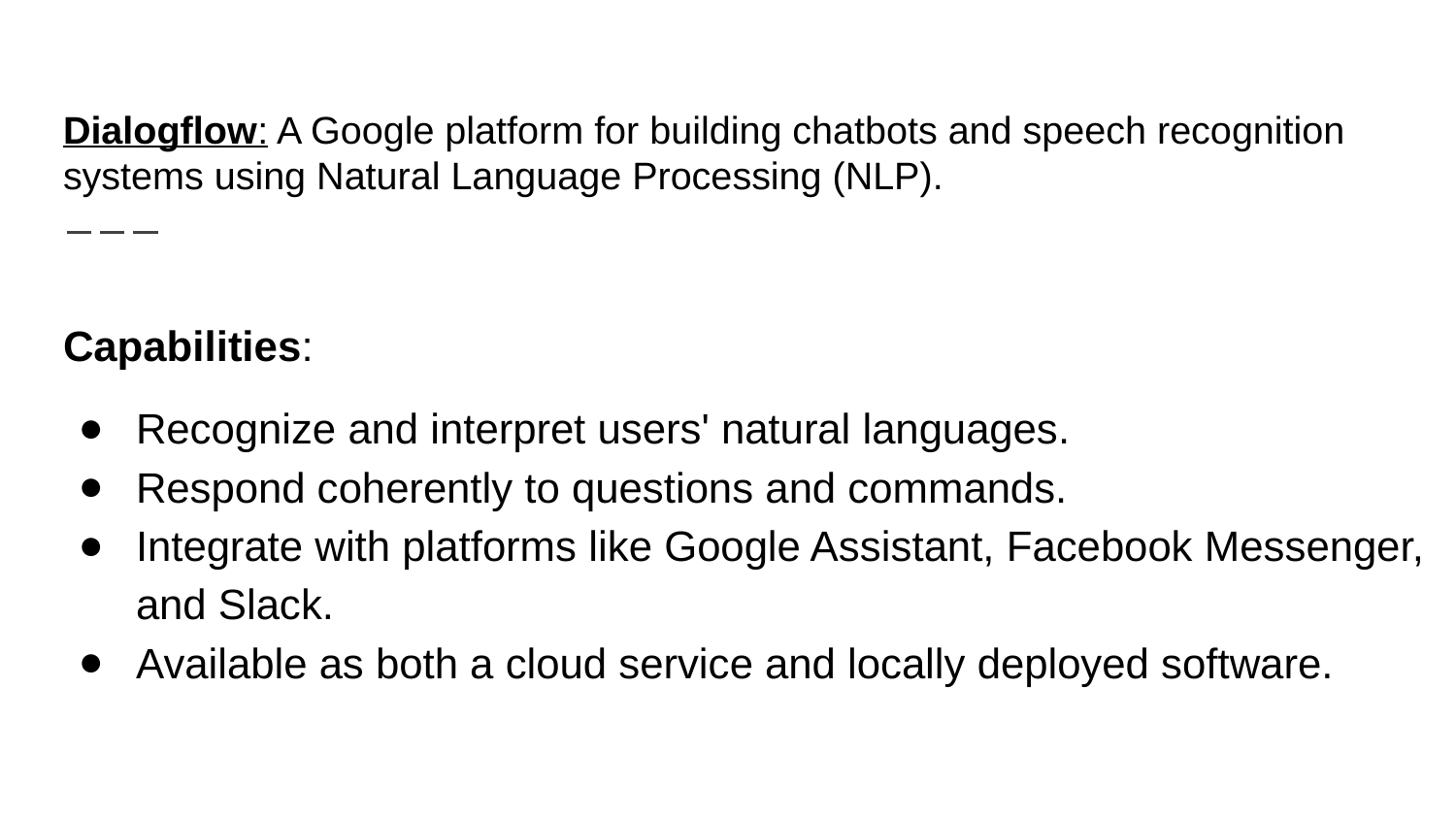

# Dialogflow: A Google platform for building chatbots and speech recognition systems using Natural Language Processing (NLP).
Capabilities:
Recognize and interpret users' natural languages.
Respond coherently to questions and commands.
Integrate with platforms like Google Assistant, Facebook Messenger, and Slack.
Available as both a cloud service and locally deployed software.